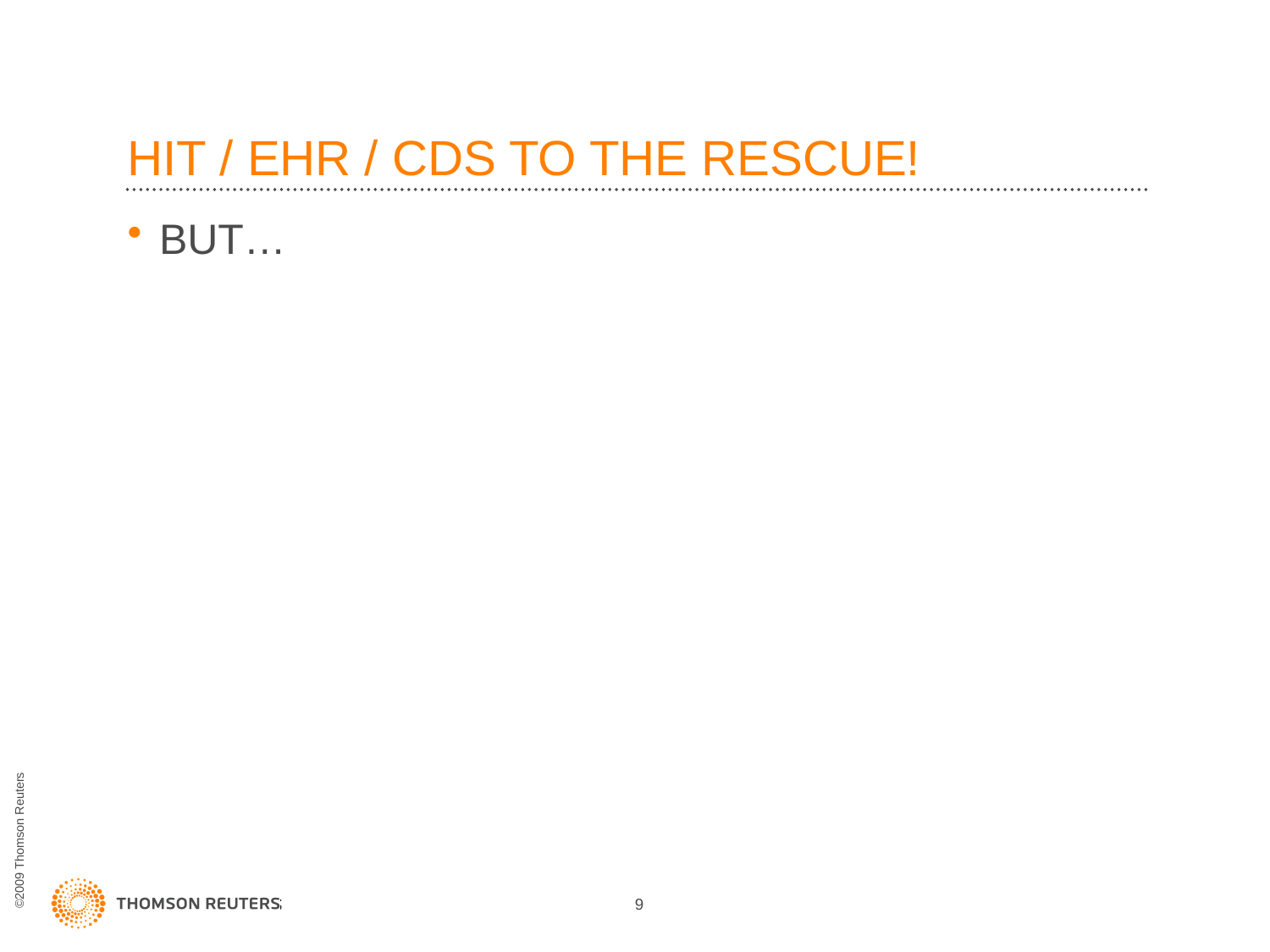

# HIT / EHR / CDS TO THE RESCUE!
BUT…
9